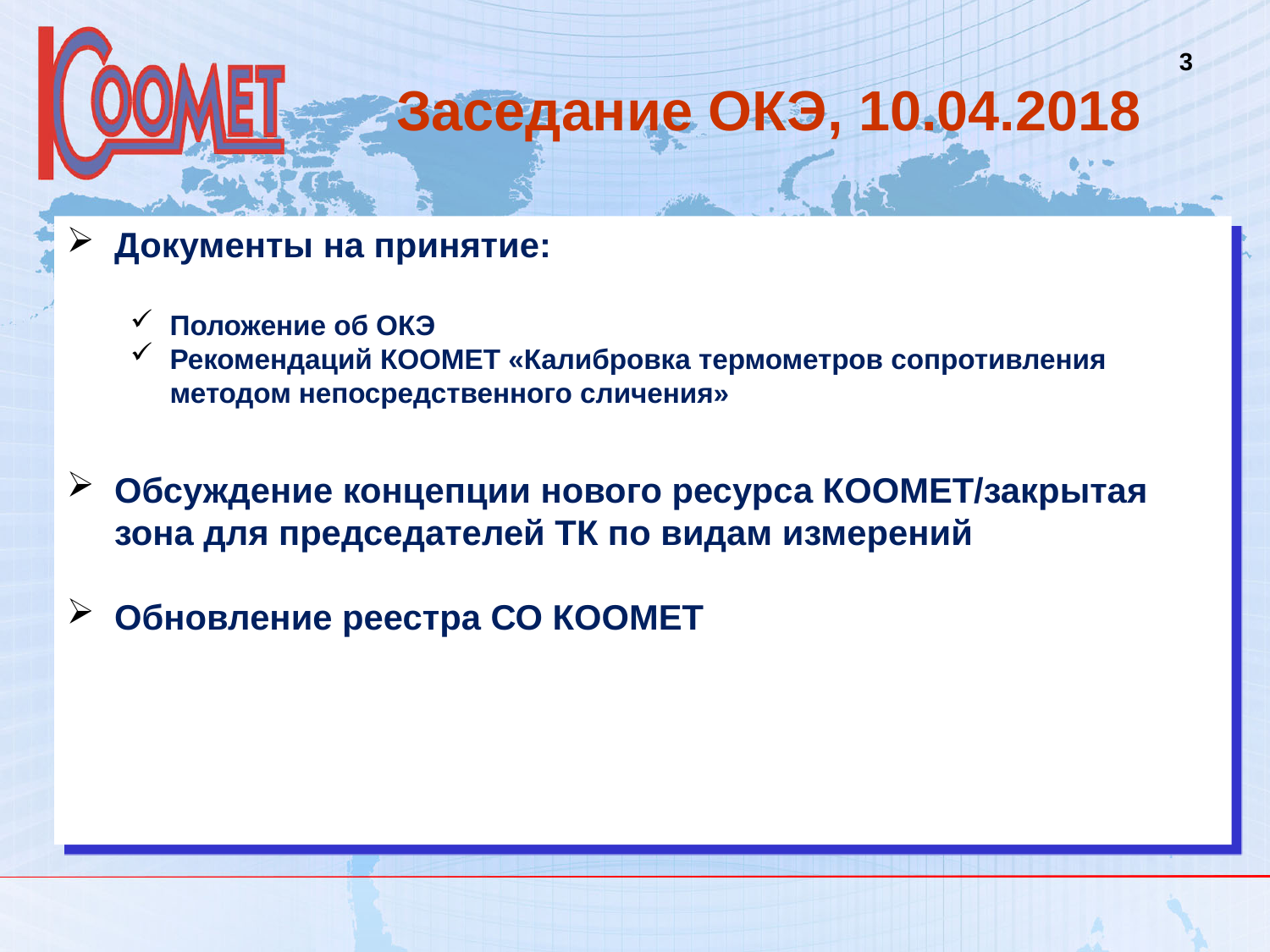

# Заседание ОКЭ, 10.04.2018
3
Документы на принятие:

Положение об ОКЭ
Рекомендаций КООМЕТ «Калибровка термометров сопротивления методом непосредственного сличения»

Обсуждение концепции нового ресурса КООМЕТ/закрытая зона для председателей ТК по видам измерений

Обновление реестра СО КООМЕТ